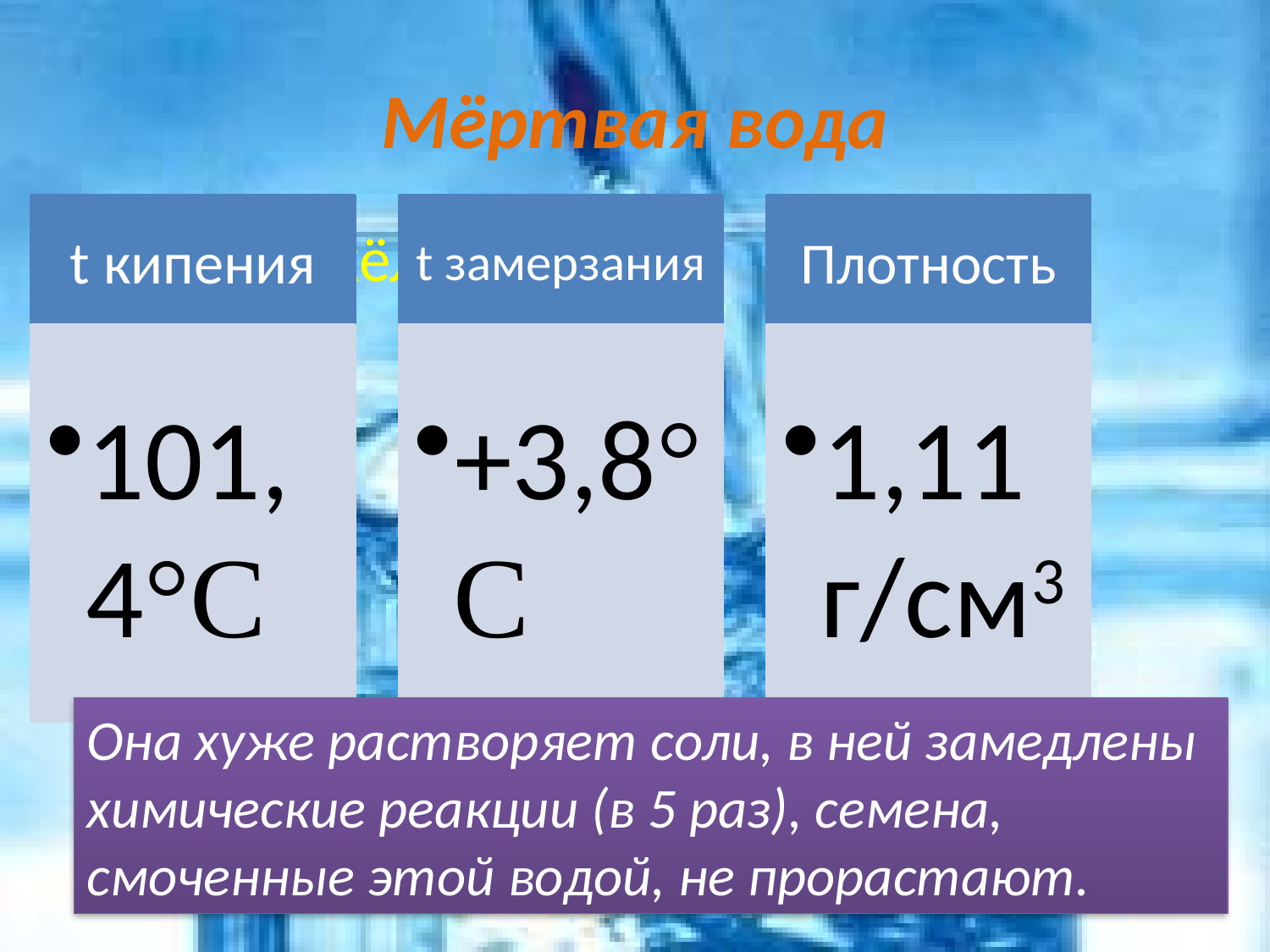

# Мёртвая вода
t кипения
101,4°C
t замерзания
Плотность
- это тяжёлая вода
Она хуже растворяет соли, в ней замедлены химические реакции (в 5 раз), семена, смоченные этой водой, не прорастают.